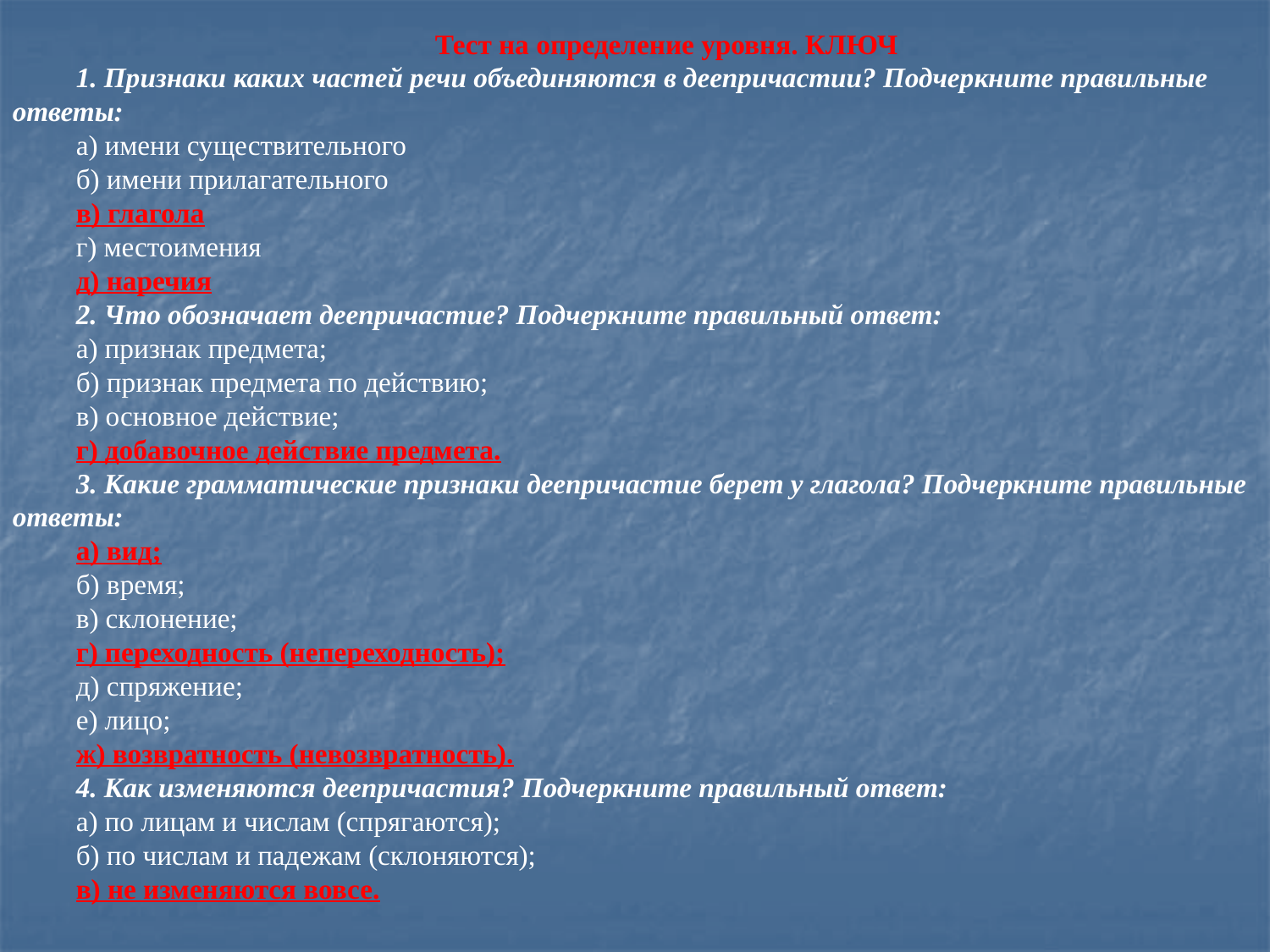

Тест на определение уровня. КЛЮЧ
1. Признаки каких частей речи объединяются в деепричастии? Подчеркните правильные ответы:
а) имени существительного
б) имени прилагательного
в) глагола
г) местоимения
д) наречия
2. Что обозначает деепричастие? Подчеркните правильный ответ:
а) признак предмета;
б) признак предмета по действию;
в) основное действие;
г) добавочное действие предмета.
3. Какие грамматические признаки деепричастие берет у глагола? Подчеркните правильные ответы:
а) вид;
б) время;
в) склонение;
г) переходность (непереходность);
д) спряжение;
е) лицо;
ж) возвратность (невозвратность).
4. Как изменяются деепричастия? Подчеркните правильный ответ:
а) по лицам и числам (спрягаются);
б) по числам и падежам (склоняются);
в) не изменяются вовсе.